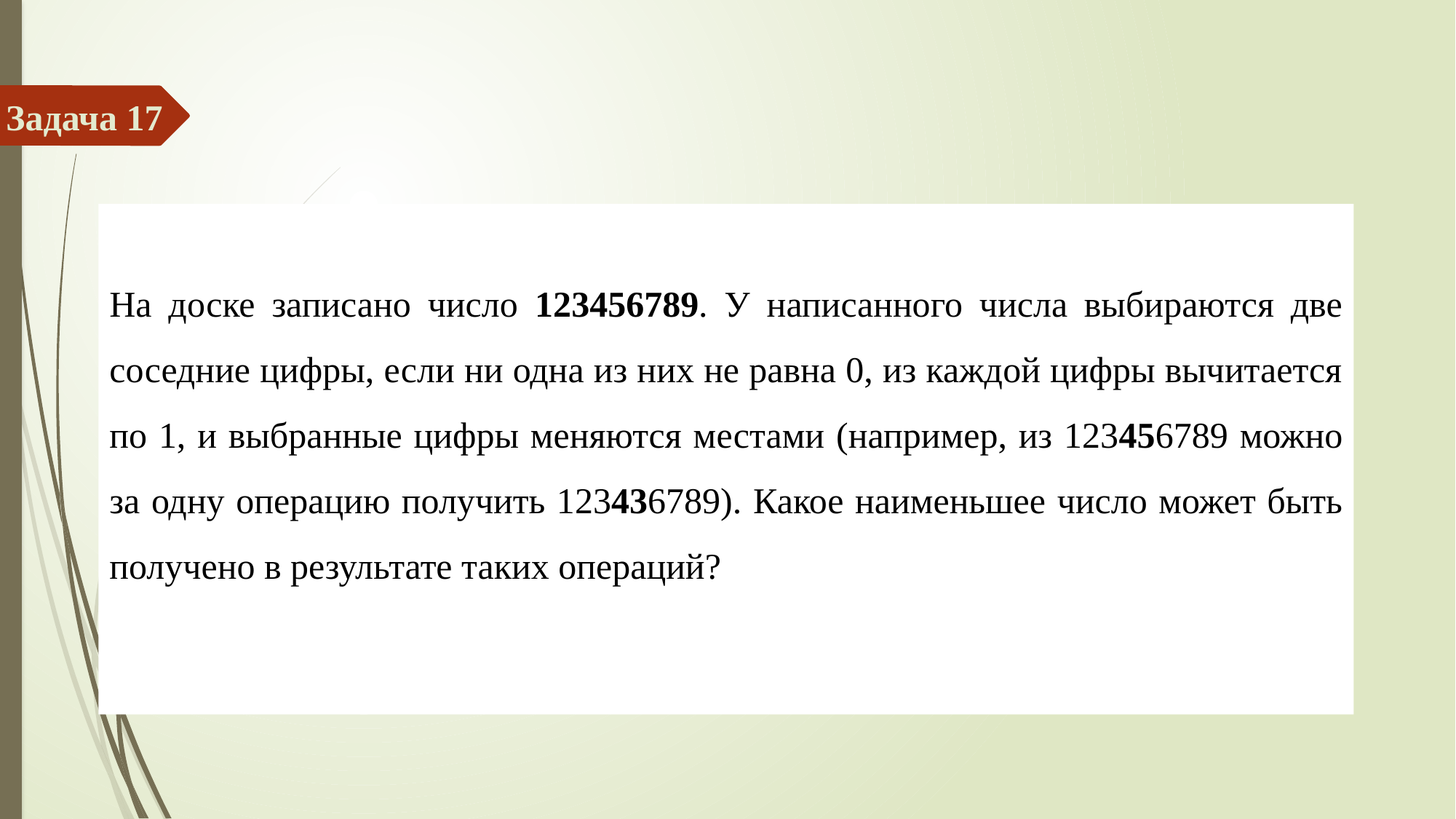

# Задача 17

На доске записано число 123456789. У написанного числа выбираются две соседние цифры, если ни одна из них не равна 0, из каждой цифры вычитается по 1, и выбранные цифры меняются местами (например, из 123456789 можно за одну операцию получить 123436789). Какое наименьшее число может быть получено в результате таких операций?